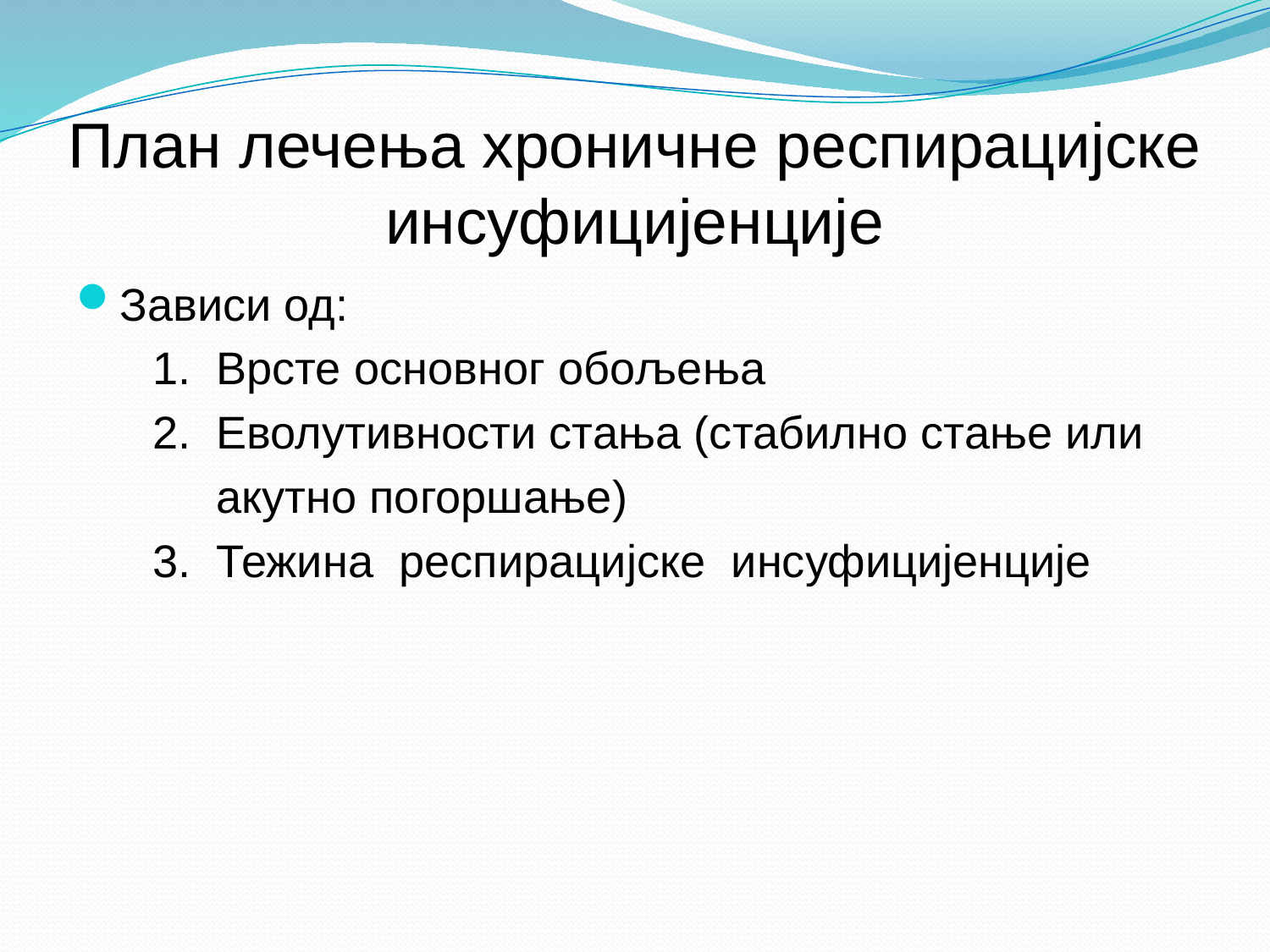

# План лечења хроничне респирацијске инсуфицијенције
Зависи од:
      1.  Врсте основног обољења
      2.  Еволутивности стања (стабилно стање или
           акутно погоршање)
      3.  Тежина  респирацијске  инсуфицијенције